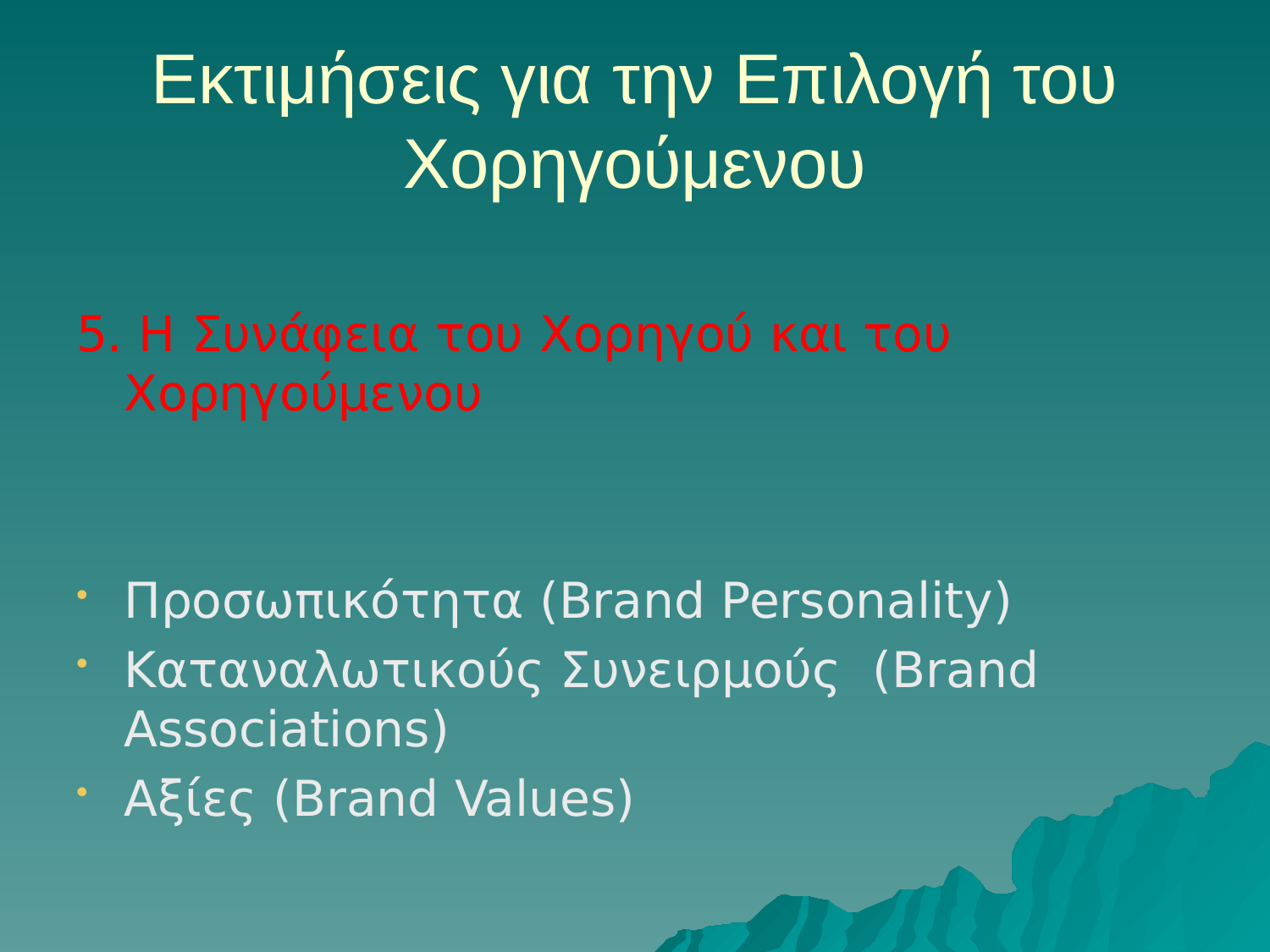

# Εκτιμήσεις για την Επιλογή του Χορηγούμενου
5. Η Συνάφεια του Χορηγού και του Χορηγούμενου

Προσωπικότητα (Brand Personality)
Καταναλωτικούς Συνειρμούς  (Brand Associations)
Αξίες (Brand Values)